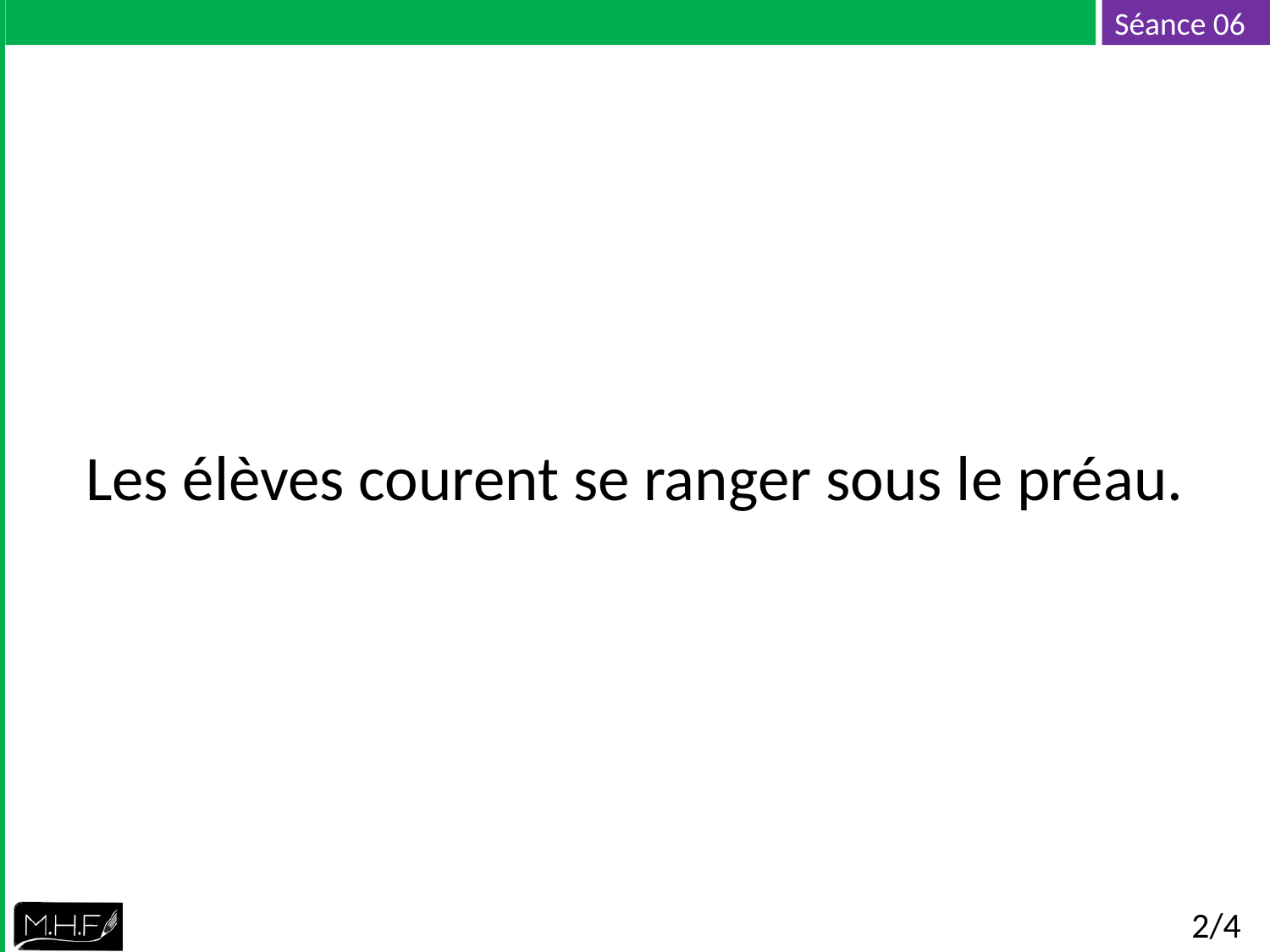

Les élèves courent se ranger sous le préau.
2/4